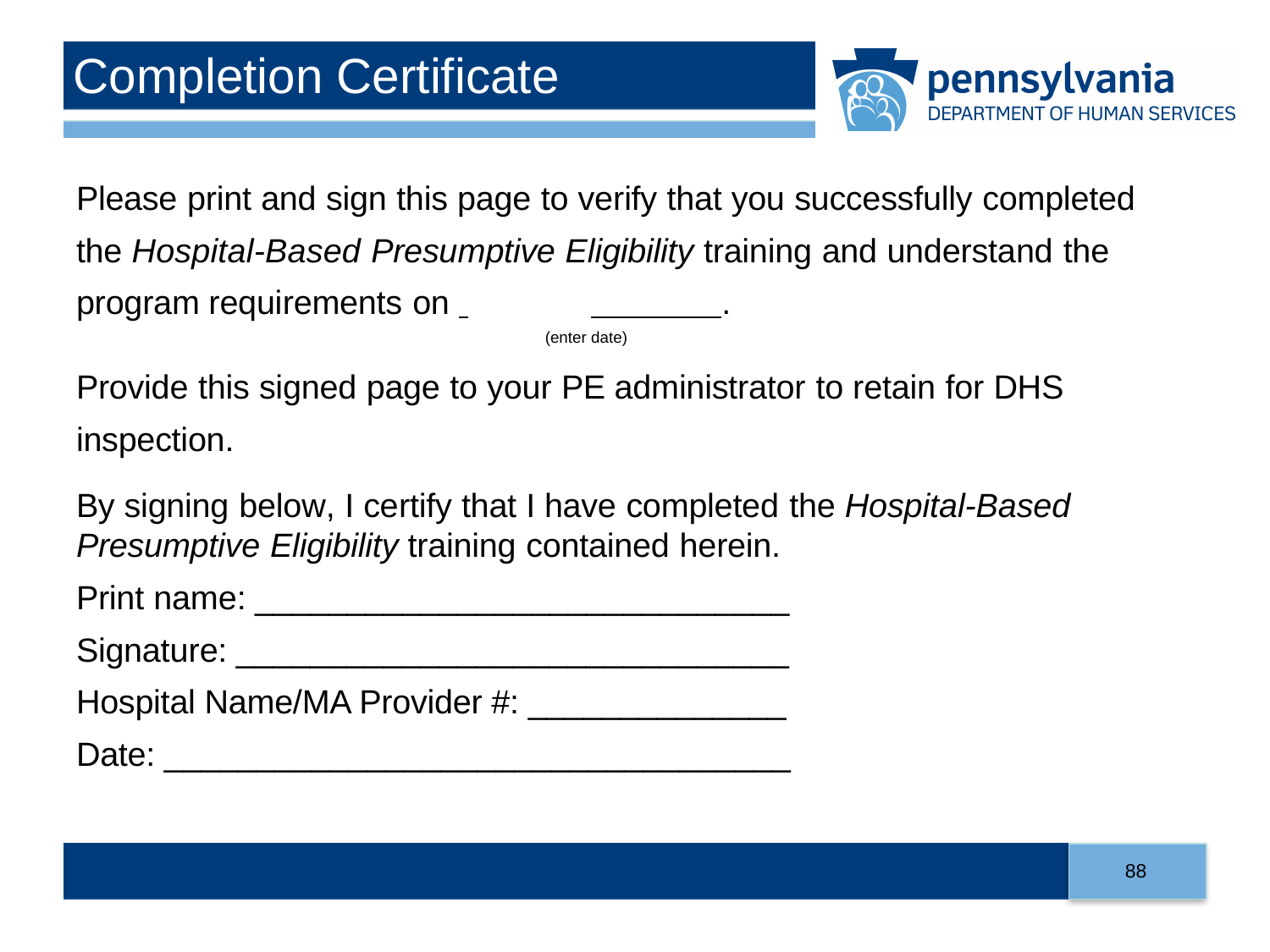

# Completion Certificate
Please print and sign this page to verify that you successfully completed the Hospital-Based Presumptive Eligibility training and understand the program requirements on  	              .
             (enter date)

Provide this signed page to your PE administrator to retain for DHS
inspection.
By signing below, I certify that I have completed the Hospital-Based Presumptive Eligibility training contained herein.
Print name: _____________________________
Signature: ______________________________
Hospital Name/MA Provider #: ______________
Date: __________________________________
88